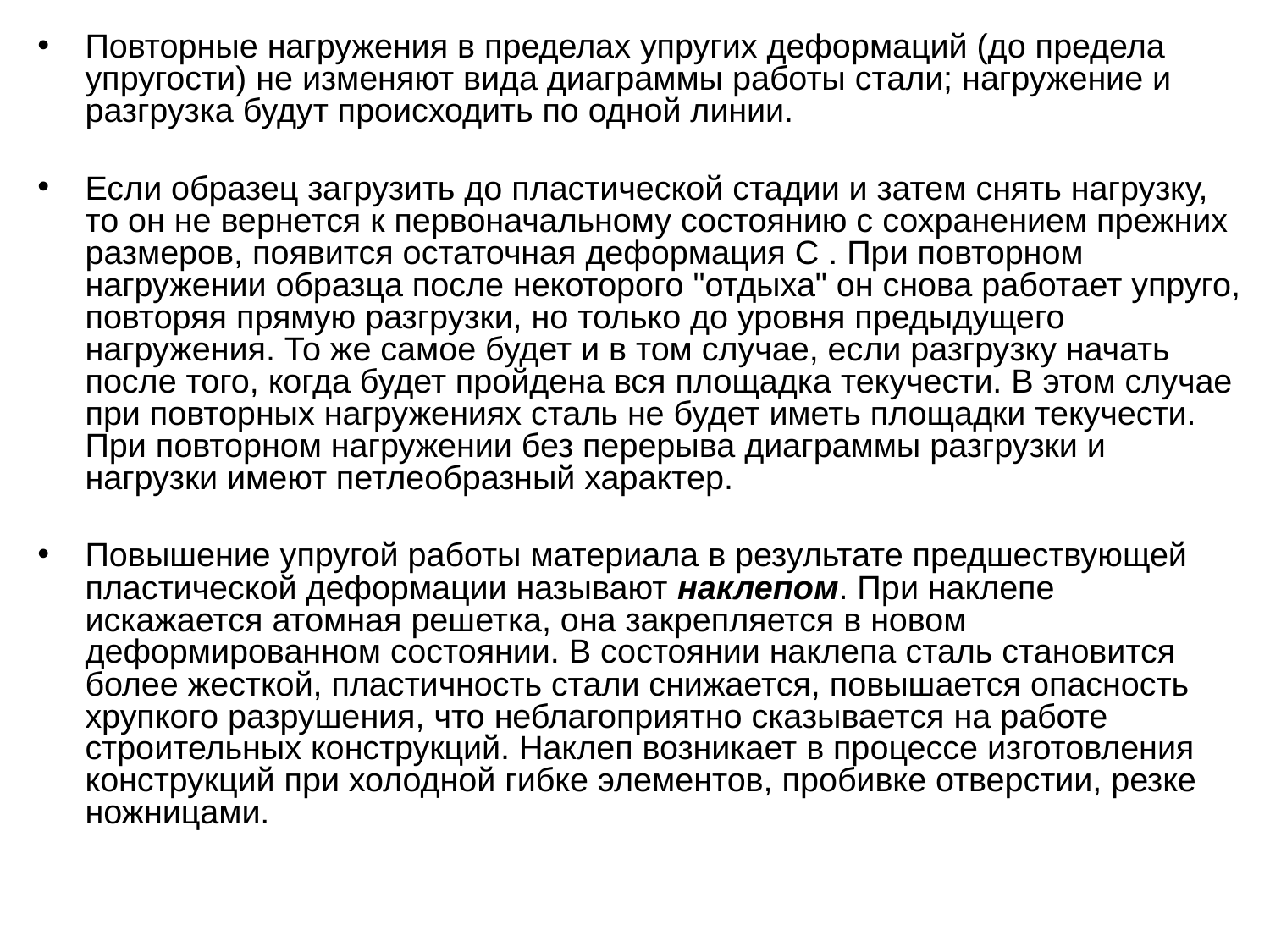

Повторные нагружения в пределах упругих деформаций (до предела упругости) не изменяют вида диаграммы работы стали; нагружение и разгрузка будут происходить по одной линии.

Если образец загрузить до пластической стадии и затем снять нагрузку, то он не вернется к первоначальному состоянию с сохранением прежних размеров, появится остаточная деформация С . При повторном нагружении образца после некоторого "отдыха" он снова работает упруго, повторяя прямую разгрузки, но только до уровня предыдущего нагружения. То же самое будет и в том случае, если разгрузку начать после того, когда будет пройдена вся площадка текучести. В этом случае при повторных нагружениях сталь не будет иметь площадки текучести. При повторном нагружении без перерыва диаграммы разгрузки и нагрузки имеют петлеобразный характер.

Повышение упругой работы материала в результате предшествующей пластической деформации называют наклепом. При наклепе искажается атомная решетка, она закрепляется в новом деформированном состоянии. В состоянии наклепа сталь становится более жесткой, пластичность стали снижается, повышается опасность хрупкого разрушения, что неблагоприятно сказывается на работе строительных конструкций. Наклеп возникает в процессе изготовления конструкций при холодной гибке элементов, пробивке отверстии, резке ножницами.